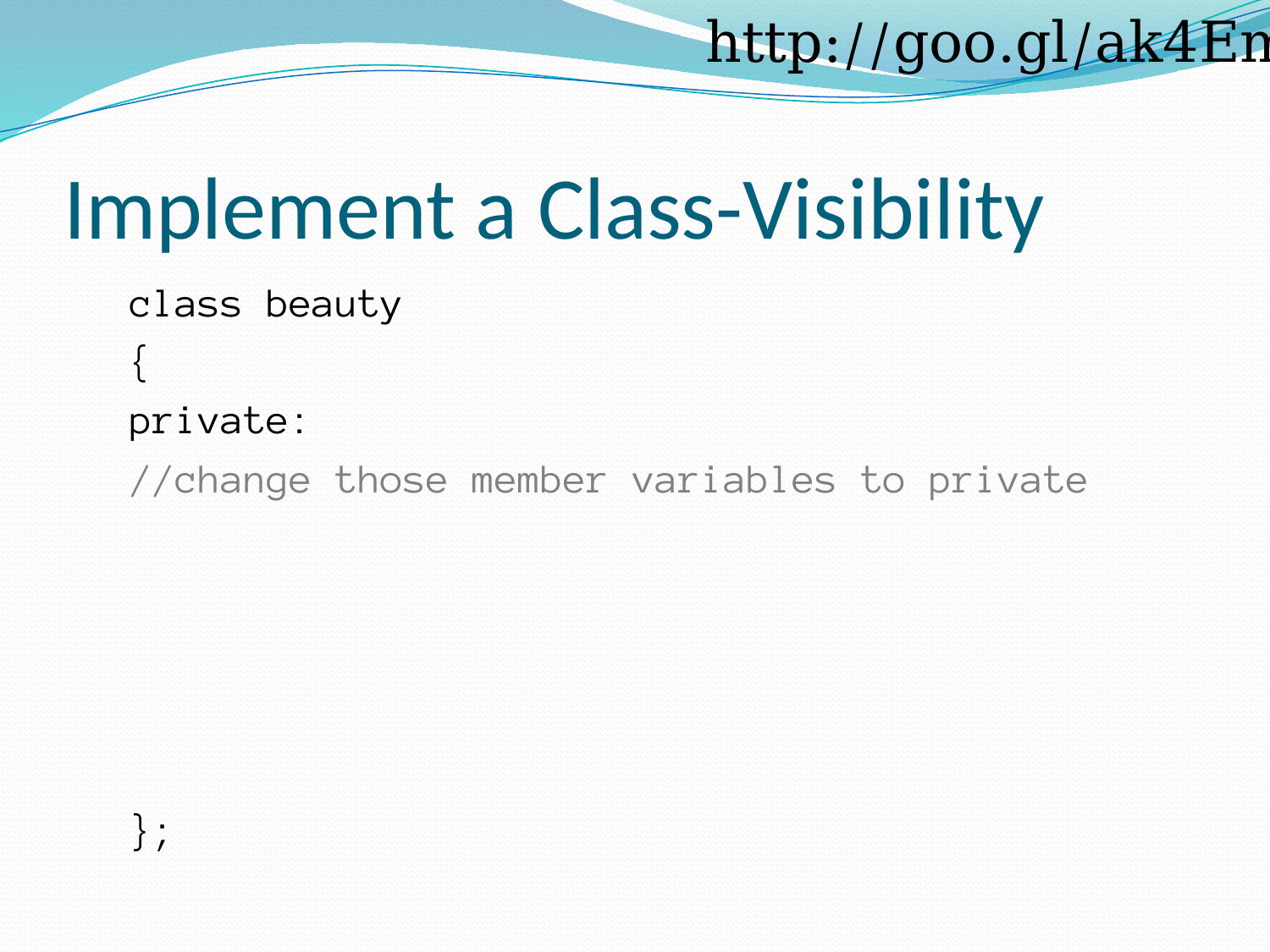

http://goo.gl/ak4Em
# Implement a Class-Visibility
class beauty
{
	private:
	//change those member	variables to private

};